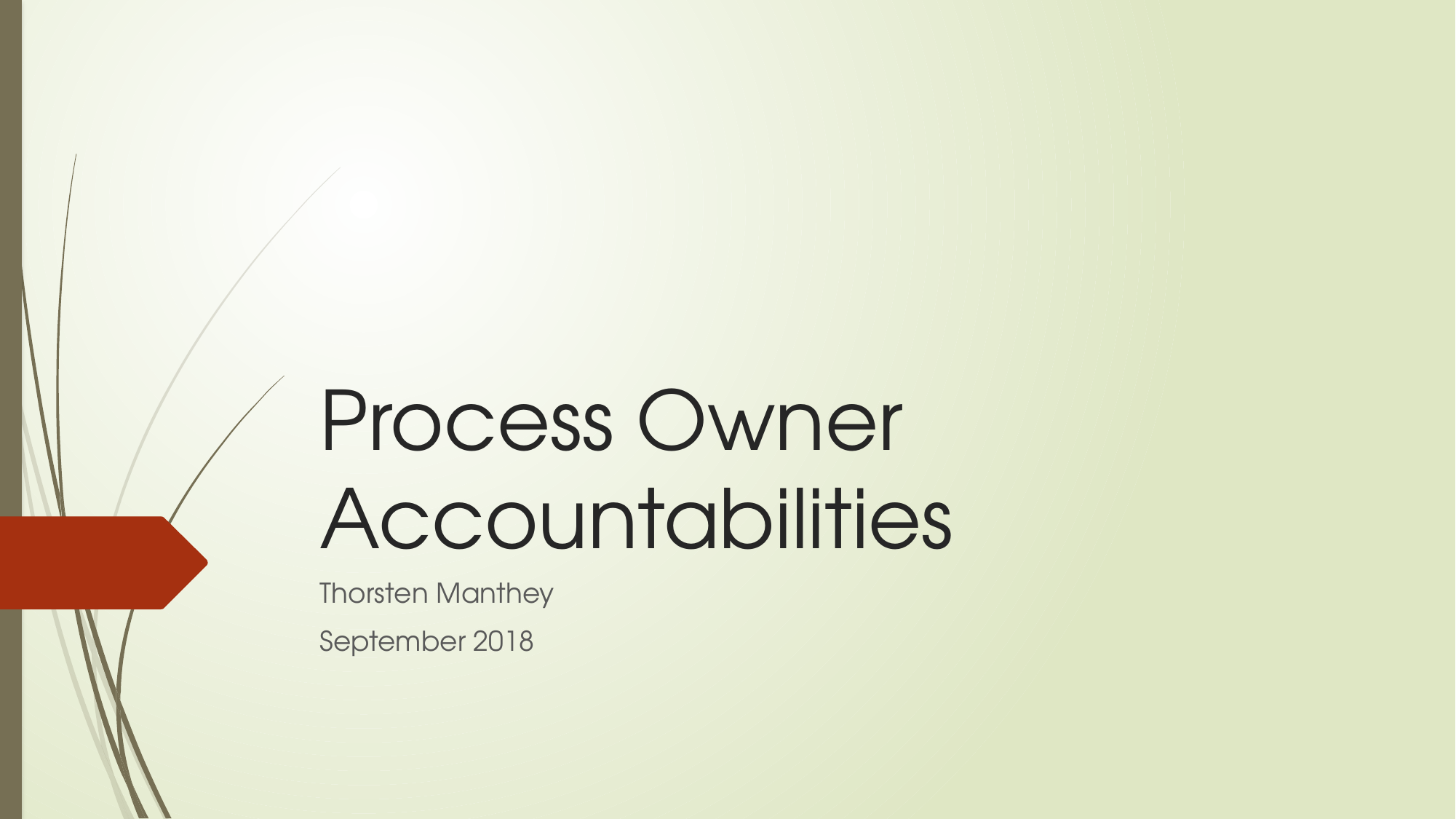

# Process Owner Accountabilities
Thorsten Manthey
September 2018